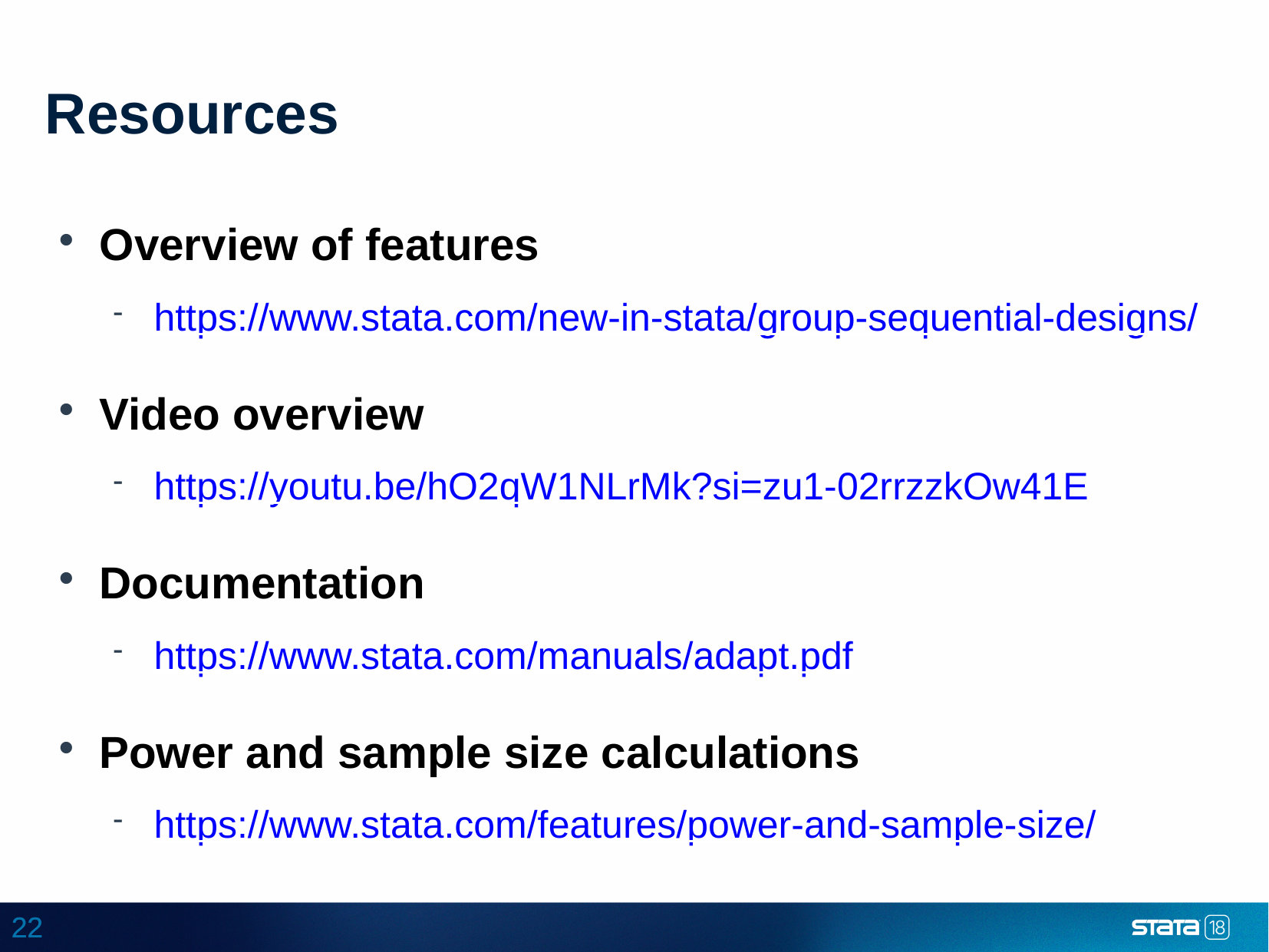

Resources
Overview of features
https://www.stata.com/new-in-stata/group-sequential-designs/
Video overview
https://youtu.be/hO2qW1NLrMk?si=zu1-02rrzzkOw41E
Documentation
https://www.stata.com/manuals/adapt.pdf
Power and sample size calculations
https://www.stata.com/features/power-and-sample-size/
22